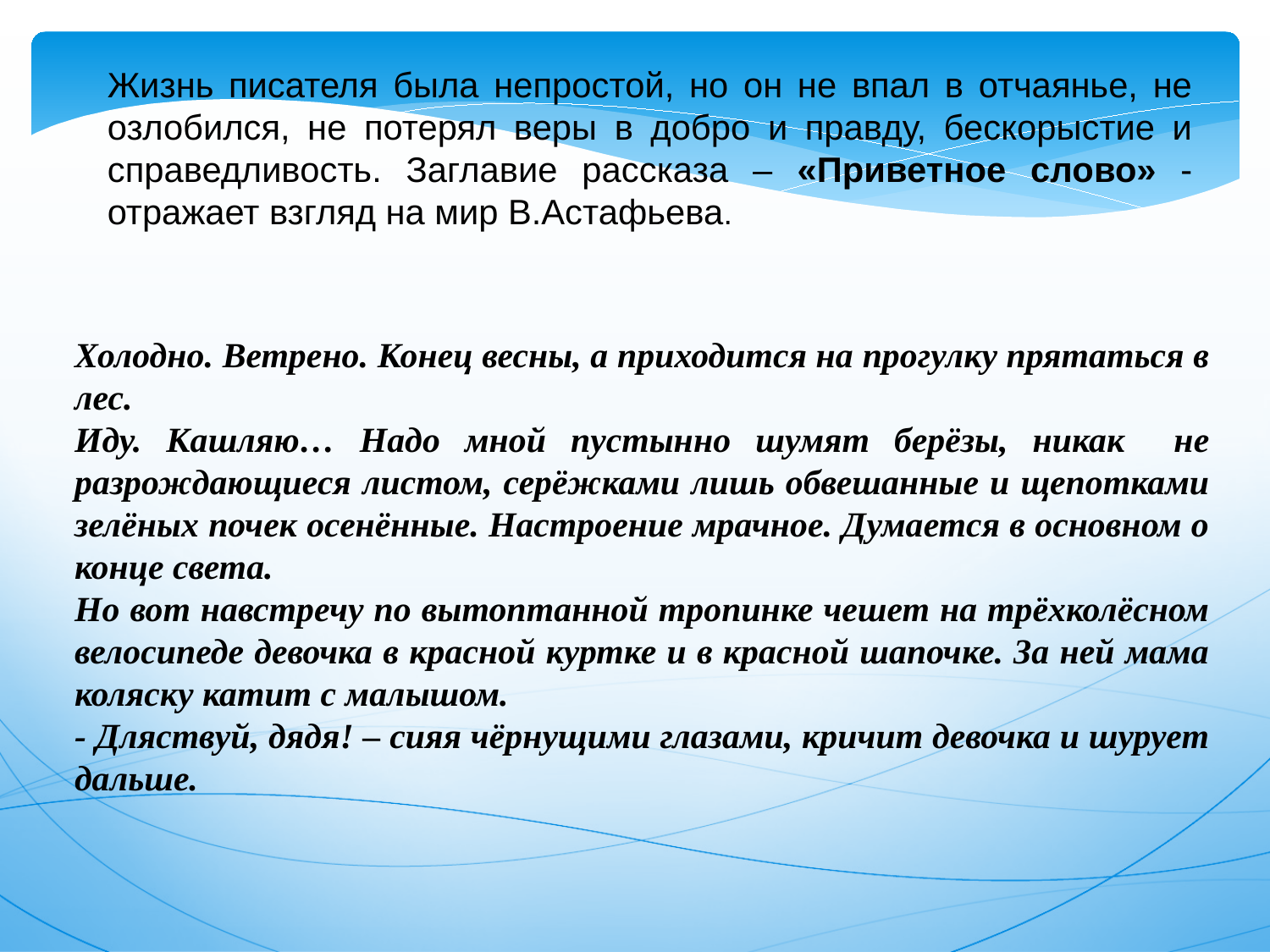

Жизнь писателя была непростой, но он не впал в отчаянье, не озлобился, не потерял веры в добро и правду, бескорыстие и справедливость. Заглавие рассказа – «Приветное слово» - отражает взгляд на мир В.Астафьева.
Холодно. Ветрено. Конец весны, а приходится на прогулку прятаться в лес.
Иду. Кашляю… Надо мной пустынно шумят берёзы, никак  не разрождающиеся листом, серёжками лишь обвешанные и щепотками зелёных почек осенённые. Настроение мрачное. Думается в основном о конце света.
Но вот навстречу по вытоптанной тропинке чешет на трёхколёсном велосипеде девочка в красной куртке и в красной шапочке. За ней мама коляску катит с малышом.
- Дляствуй, дядя! – сияя чёрнущими глазами, кричит девочка и шурует дальше.